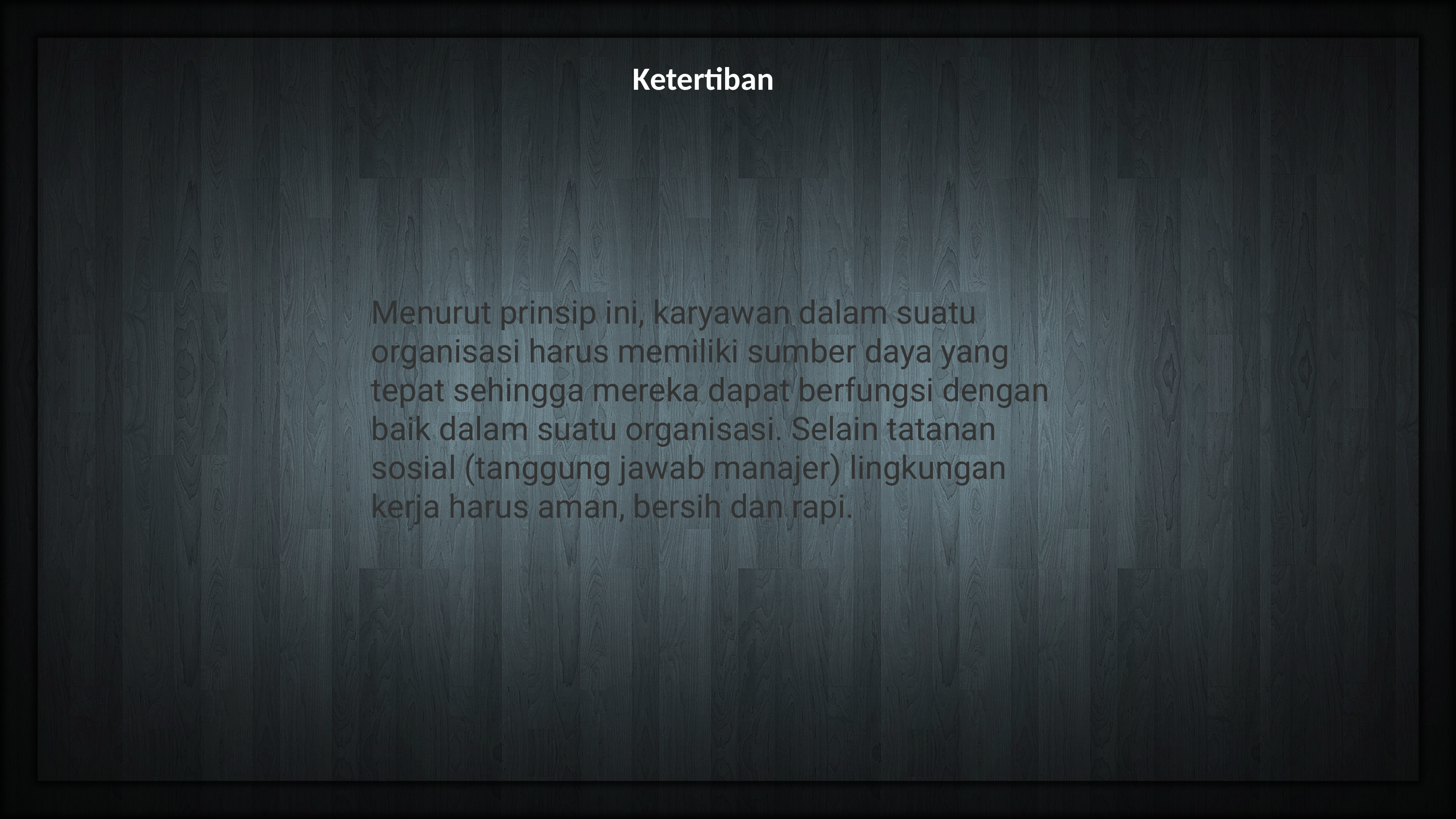

Ketertiban
Menurut prinsip ini, karyawan dalam suatu organisasi harus memiliki sumber daya yang tepat sehingga mereka dapat berfungsi dengan baik dalam suatu organisasi. Selain tatanan sosial (tanggung jawab manajer) lingkungan kerja harus aman, bersih dan rapi.